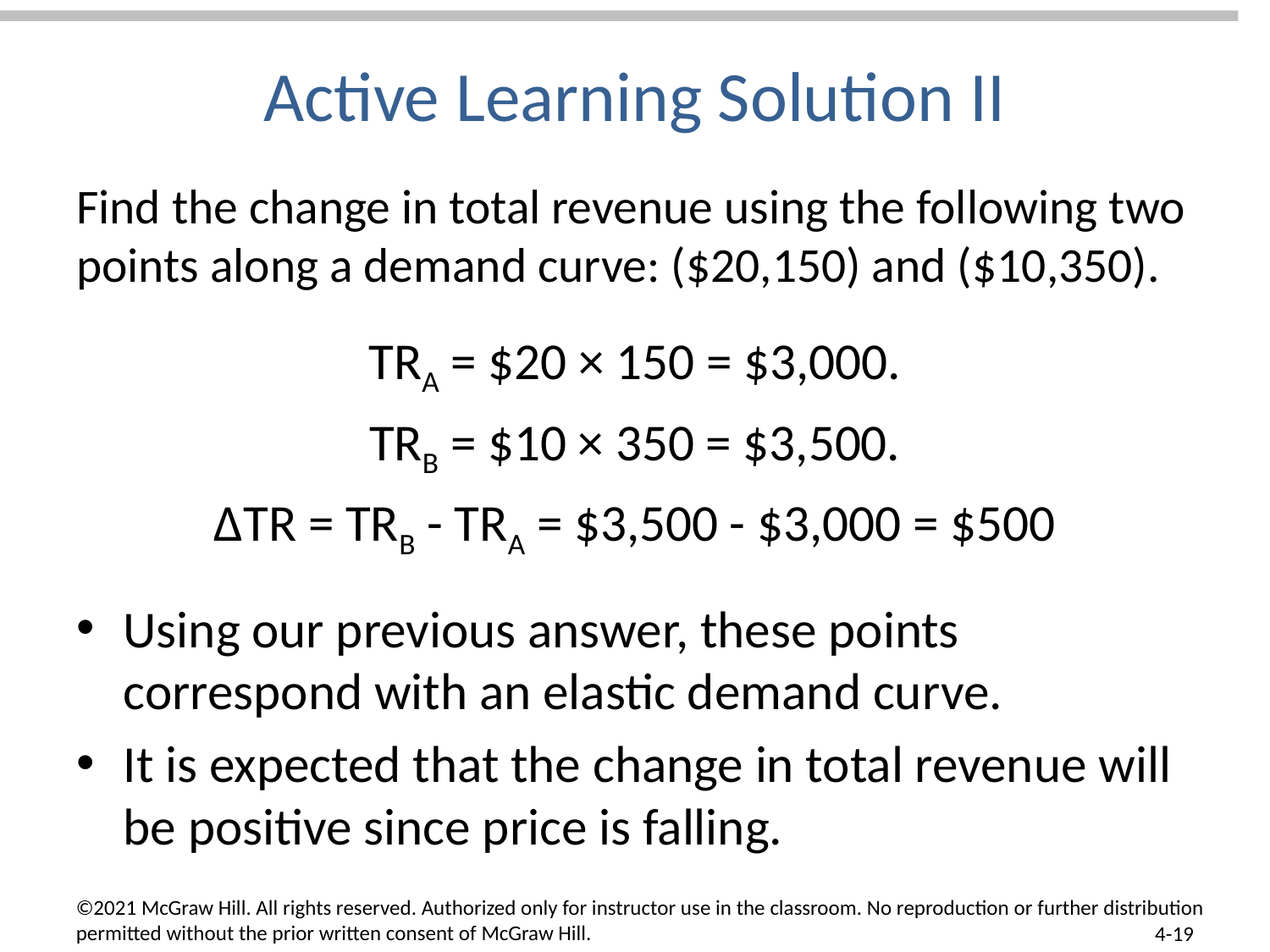

# Active Learning Solution II
Find the change in total revenue using the following two points along a demand curve: ($20,150) and ($10,350).

TRA = $20 × 150 = $3,000.
TRB = $10 × 350 = $3,500.
ΔTR = TRB - TRA = $3,500 - $3,000 = $500

Using our previous answer, these points correspond with an elastic demand curve.
It is expected that the change in total revenue will be positive since price is falling.